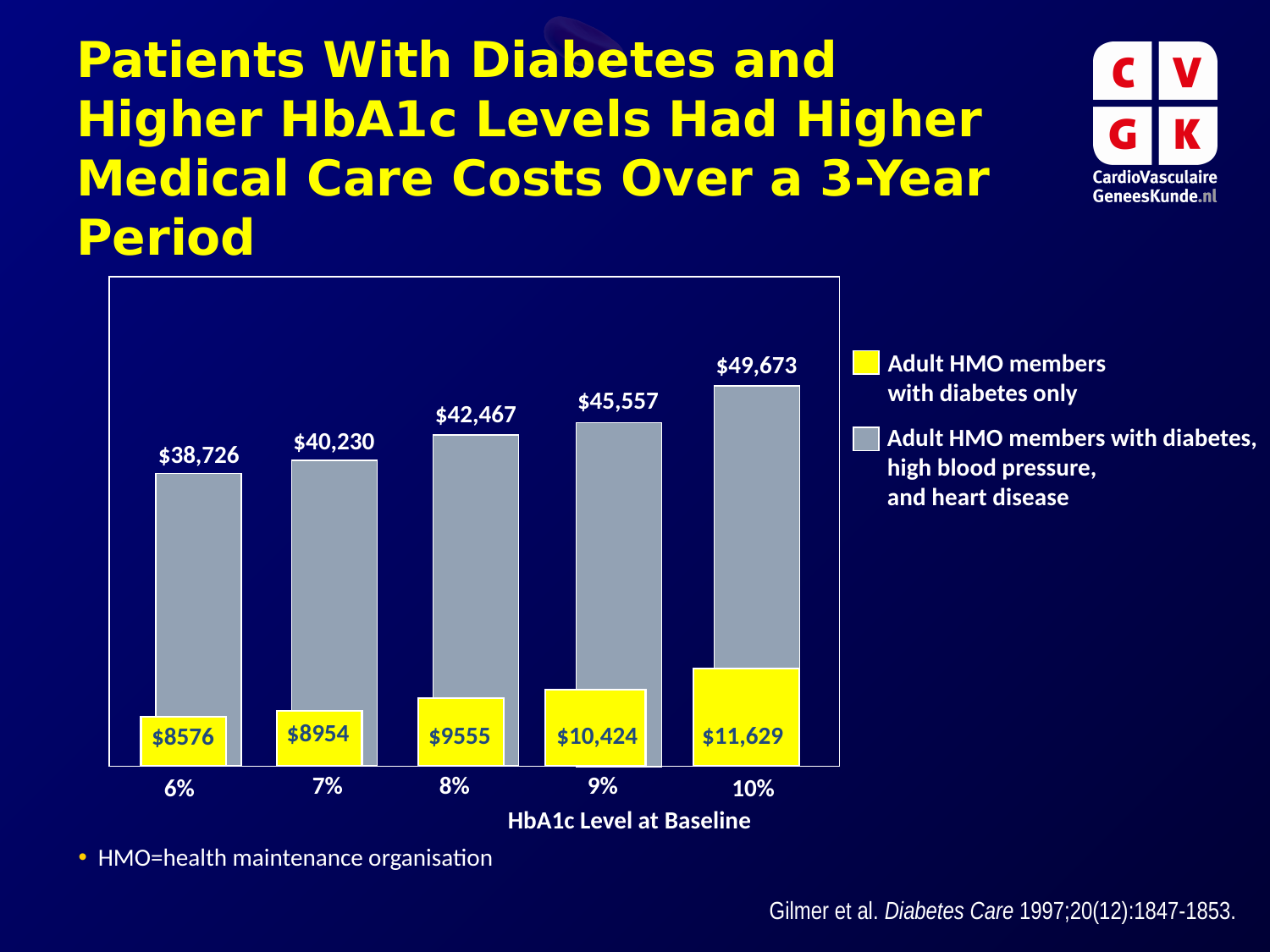

Patients With Diabetes and Higher HbA1c Levels Had Higher Medical Care Costs Over a 3-Year Period

$49,673
$45,557

$42,467

$40,230

$38,726

$8954
$9555
$10,424
$11,629
$8576
6%
7%
8%
9%
10%
8%
7%
9%
6%
10%
Adult HMO members
with diabetes only

Adult HMO members with diabetes,
high blood pressure,
and heart disease

HbA1c Level at Baseline
  HMO=health maintenance organisation
Gilmer et al. Diabetes Care 1997;20(12):1847-1853.